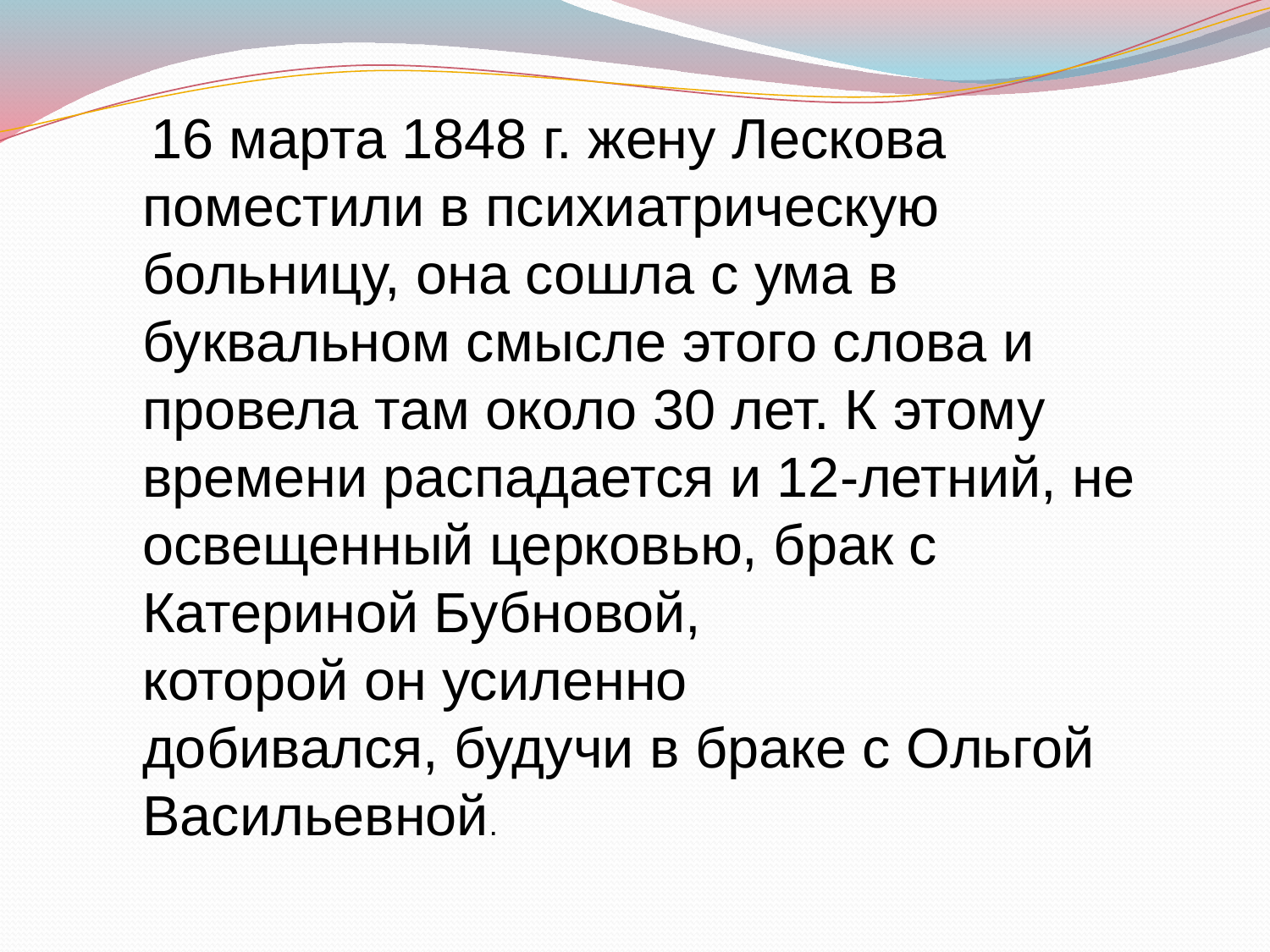

16 марта 1848 г. жену Лескова поместили в психиатрическую
больницу, она сошла с ума в буквальном смысле этого слова и провела там около 30 лет. К этому времени распадается и 12-летний, не
освещенный церковью, брак с Катериной Бубновой,
которой он усиленно
добивался, будучи в браке с Ольгой Васильевной.